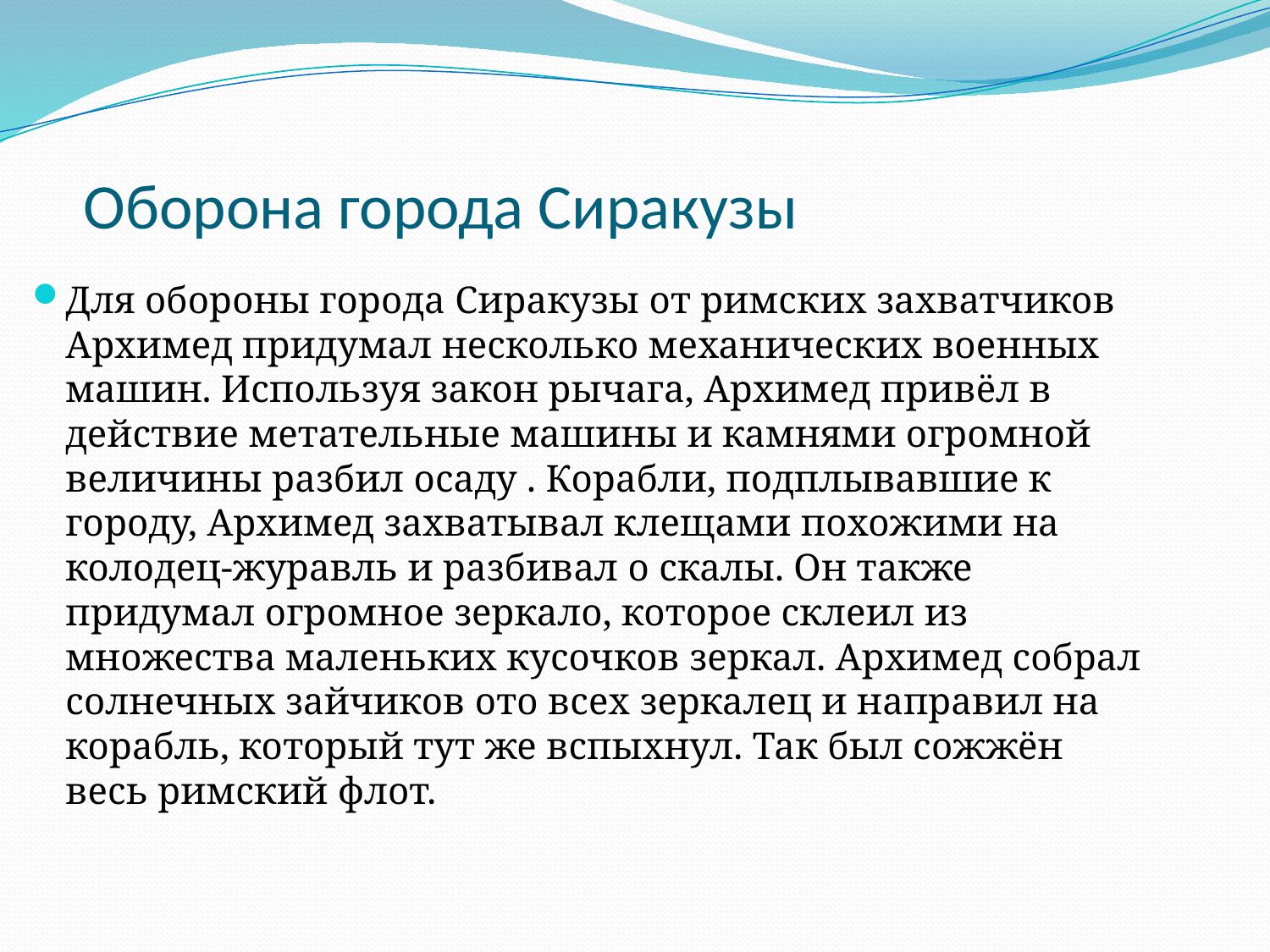

# Оборона города Сиракузы

Для обороны города Сиракузы от римских захватчиков Архимед придумал несколько механических военных машин. Используя закон рычага, Архимед привёл в действие метательные машины и камнями огромной величины разбил осаду . Корабли, подплывавшие к городу, Архимед захватывал клещами похожими на колодец-журавль и разбивал о скалы. Он также придумал огромное зеркало, которое склеил из множества маленьких кусочков зеркал. Архимед собрал солнечных зайчиков ото всех зеркалец и направил на корабль, который тут же вспыхнул. Так был сожжён весь римский флот.